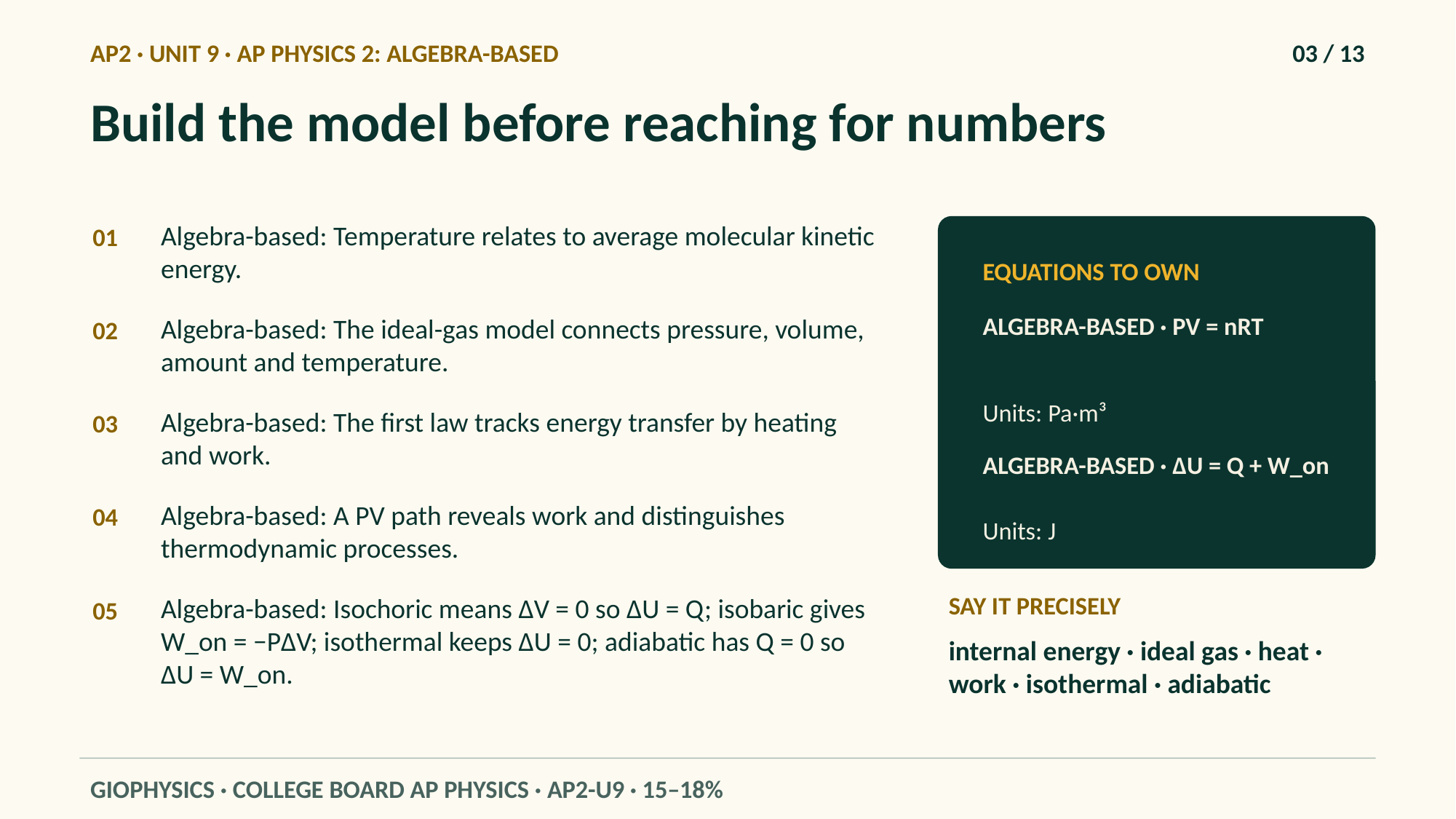

AP2 · UNIT 9 · AP PHYSICS 2: ALGEBRA-BASED
03 / 13
Build the model before reaching for numbers
Algebra-based: Temperature relates to average molecular kinetic energy.
01

EQUATIONS TO OWN
ALGEBRA-BASED · PV = nRT
Algebra-based: The ideal-gas model connects pressure, volume, amount and temperature.
02
Units: Pa·m³
Algebra-based: The first law tracks energy transfer by heating and work.
03
ALGEBRA-BASED · ΔU = Q + W_on
Algebra-based: A PV path reveals work and distinguishes thermodynamic processes.
04
Units: J
SAY IT PRECISELY
Algebra-based: Isochoric means ΔV = 0 so ΔU = Q; isobaric gives W_on = −PΔV; isothermal keeps ΔU = 0; adiabatic has Q = 0 so ΔU = W_on.
05
internal energy · ideal gas · heat · work · isothermal · adiabatic

GIOPHYSICS · COLLEGE BOARD AP PHYSICS · AP2-U9 · 15–18%